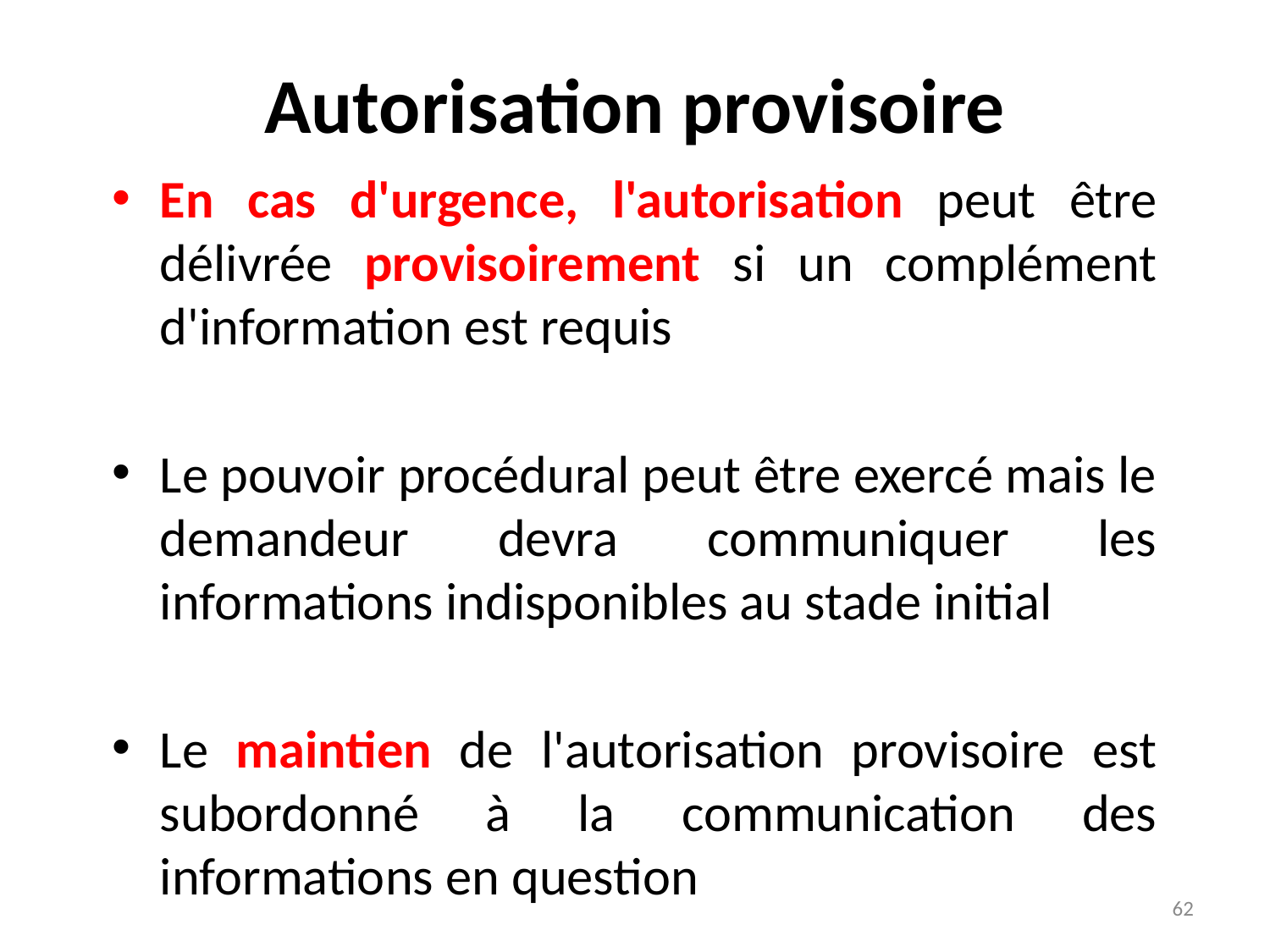

# Autorisation provisoire
En cas d'urgence, l'autorisation peut être délivrée provisoirement si un complément d'information est requis

Le pouvoir procédural peut être exercé mais le demandeur devra communiquer les informations indisponibles au stade initial

Le maintien de l'autorisation provisoire est subordonné à la communication des informations en question
62